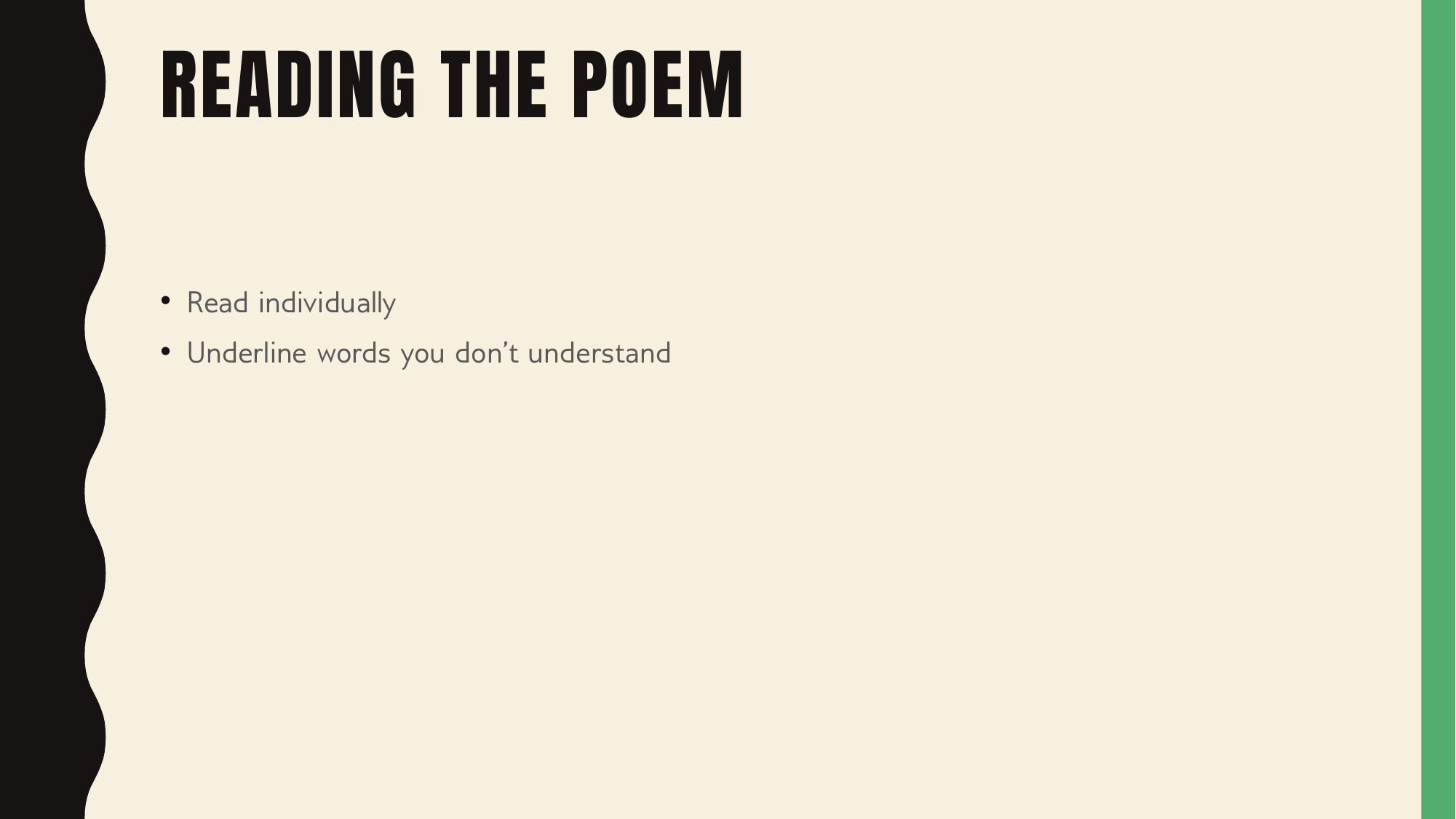

# Reading the poem
Read individually
Underline words you don’t understand